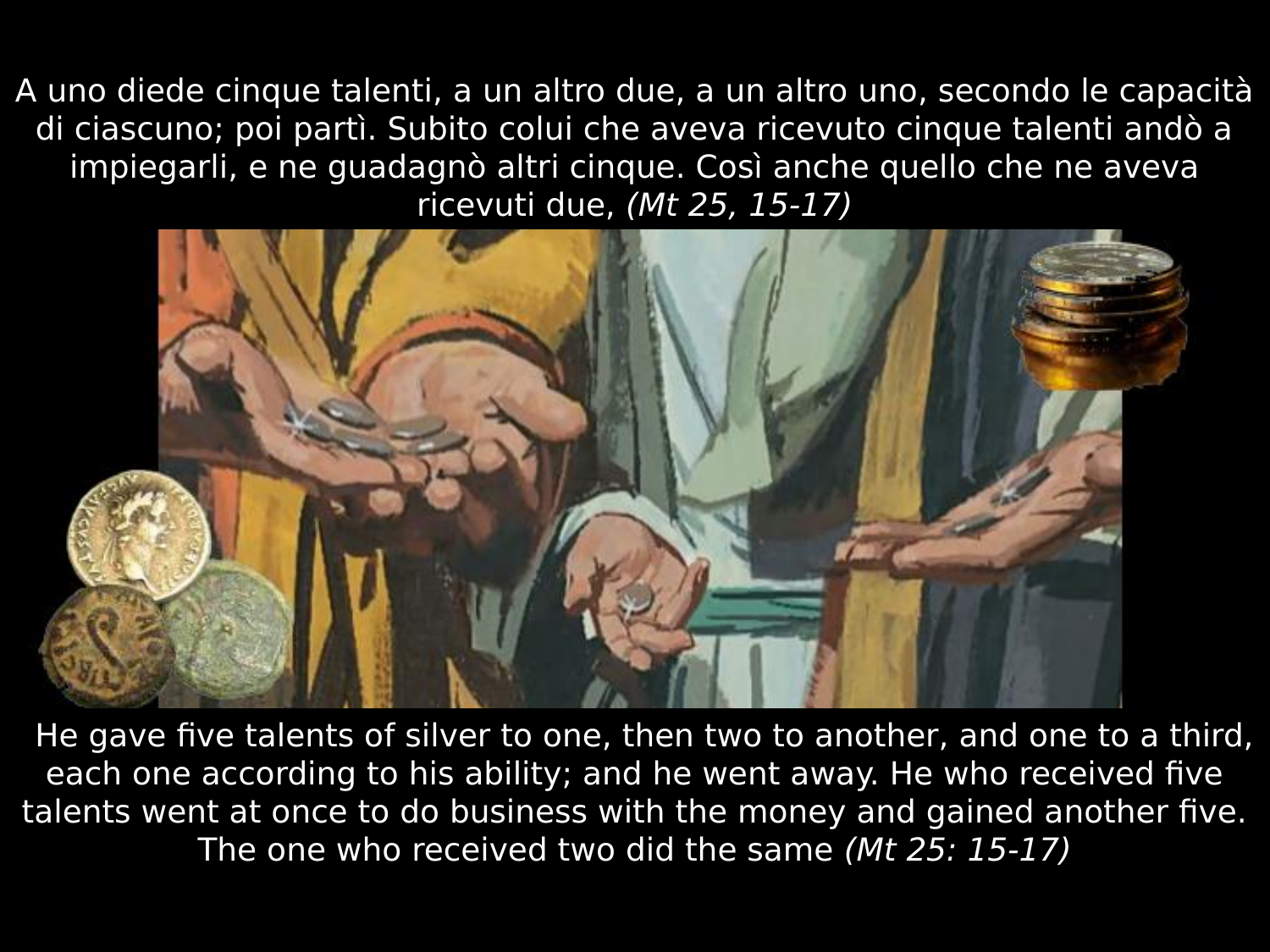

A uno diede cinque talenti, a un altro due, a un altro uno, secondo le capacità di ciascuno; poi partì. Subito colui che aveva ricevuto cinque talenti andò a impiegarli, e ne guadagnò altri cinque. Così anche quello che ne aveva ricevuti due, (Mt 25, 15-17)
  He gave five talents of silver to one, then two to another, and one to a third, each one according to his ability; and he went away. He who received five talents went at once to do business with the money and gained another five. The one who received two did the same (Mt 25: 15-17)